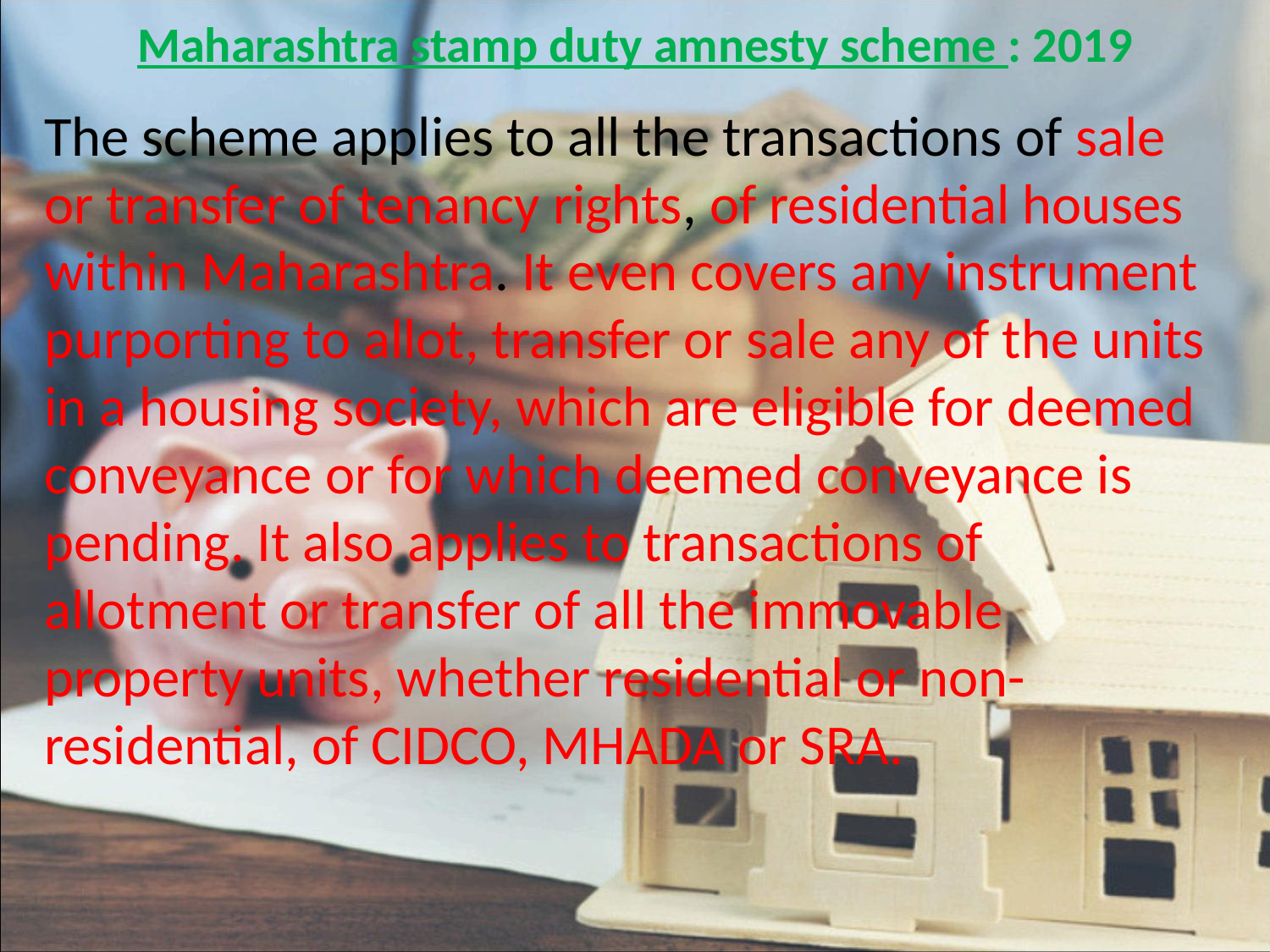

# Maharashtra stamp duty amnesty scheme : 2019
The scheme applies to all the transactions of sale or transfer of tenancy rights, of residential houses within Maharashtra. It even covers any instrument purporting to allot, transfer or sale any of the units in a housing society, which are eligible for deemed conveyance or for which deemed conveyance is pending. It also applies to transactions of allotment or transfer of all the immovable property units, whether residential or non-residential, of CIDCO, MHADA or SRA.